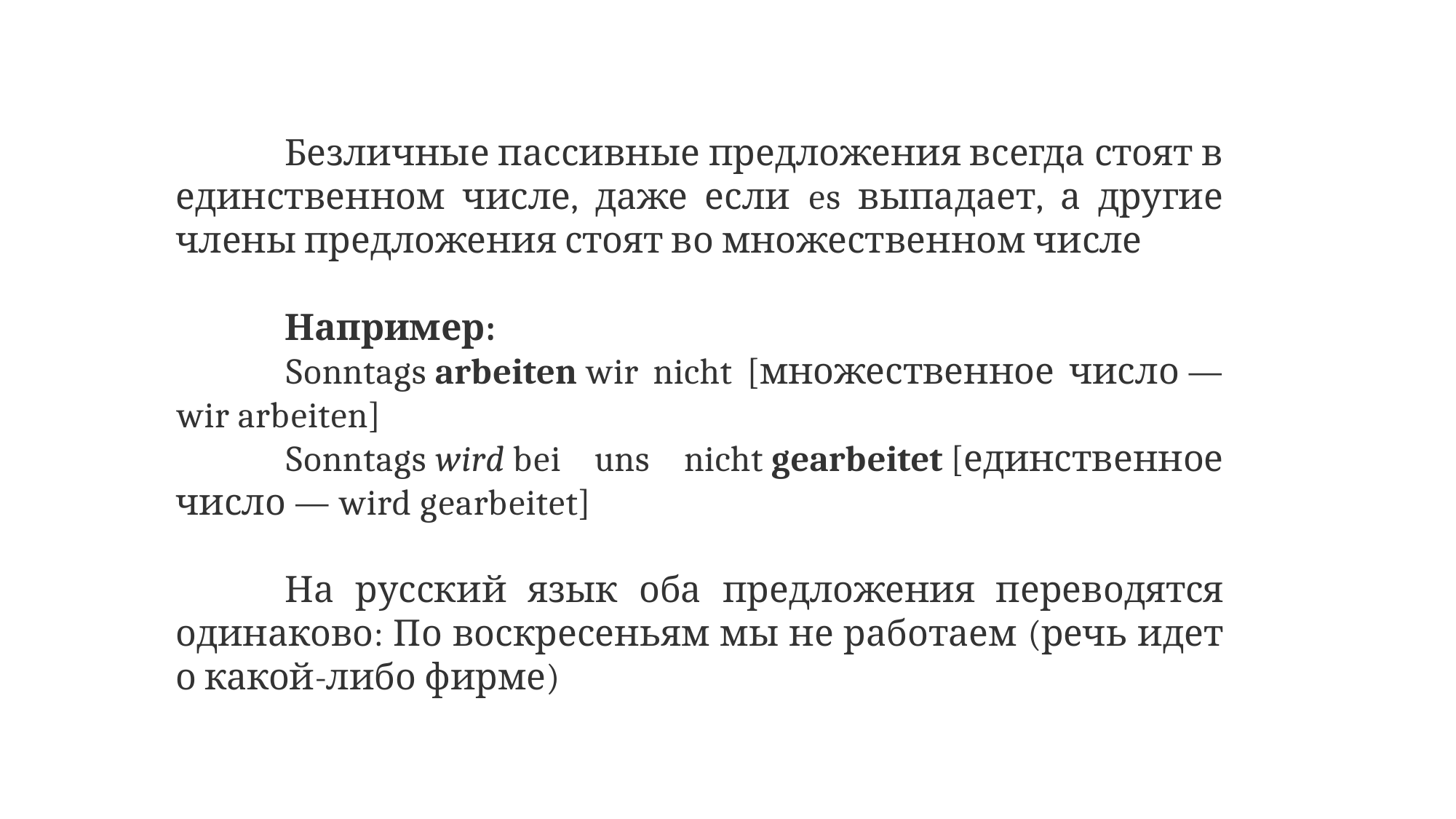

Безличные пассивные предложения всегда стоят в единственном числе, даже если es выпадает, а другие члены предложения стоят во множественном числе

	Например:
	Sonntags arbeiten wir nicht [множественное число — wir arbeiten]
	Sonntags wird bei uns nicht gearbeitet [единственное число — wird gearbeitet]

	На русский язык оба предложения переводятся одинаково: По воскресеньям мы не работаем (речь идет о какой-либо фирме)